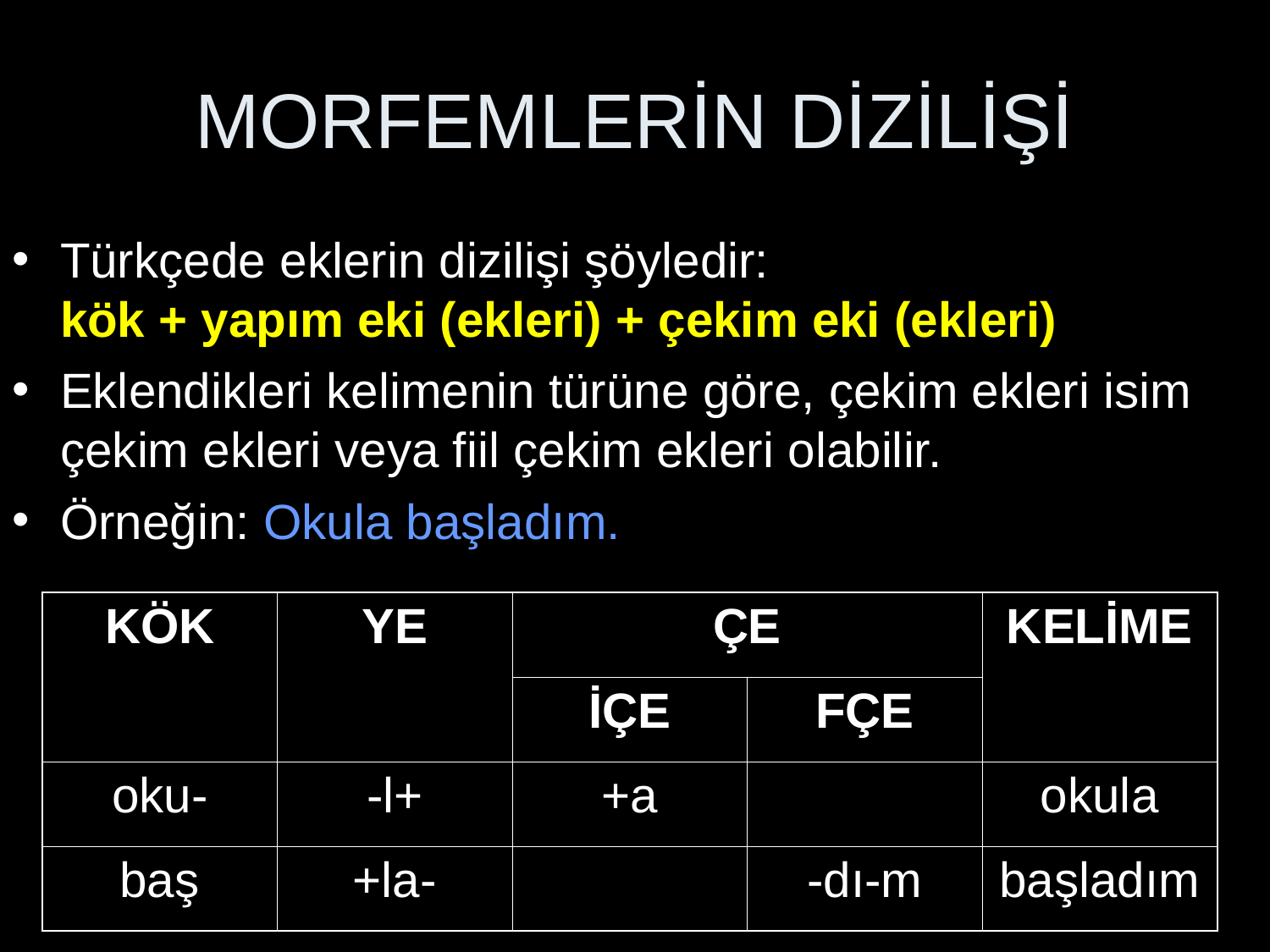

# MORFEMLERİN DİZİLİŞİ
Türkçede eklerin dizilişi şöyledir:
kök + yapım eki (ekleri) + çekim eki (ekleri)
Eklendikleri kelimenin türüne göre, çekim ekleri isim çekim ekleri veya fiil çekim ekleri olabilir.
Örneğin: Okula başladım.
| KÖK | YE | ÇE |  | KELİME |
| --- | --- | --- | --- | --- |
|  |  | İÇE | FÇE |  |
| oku- | -l+ | +a |  | okula |
| baş | +la- |  | -dı-m | başladım |